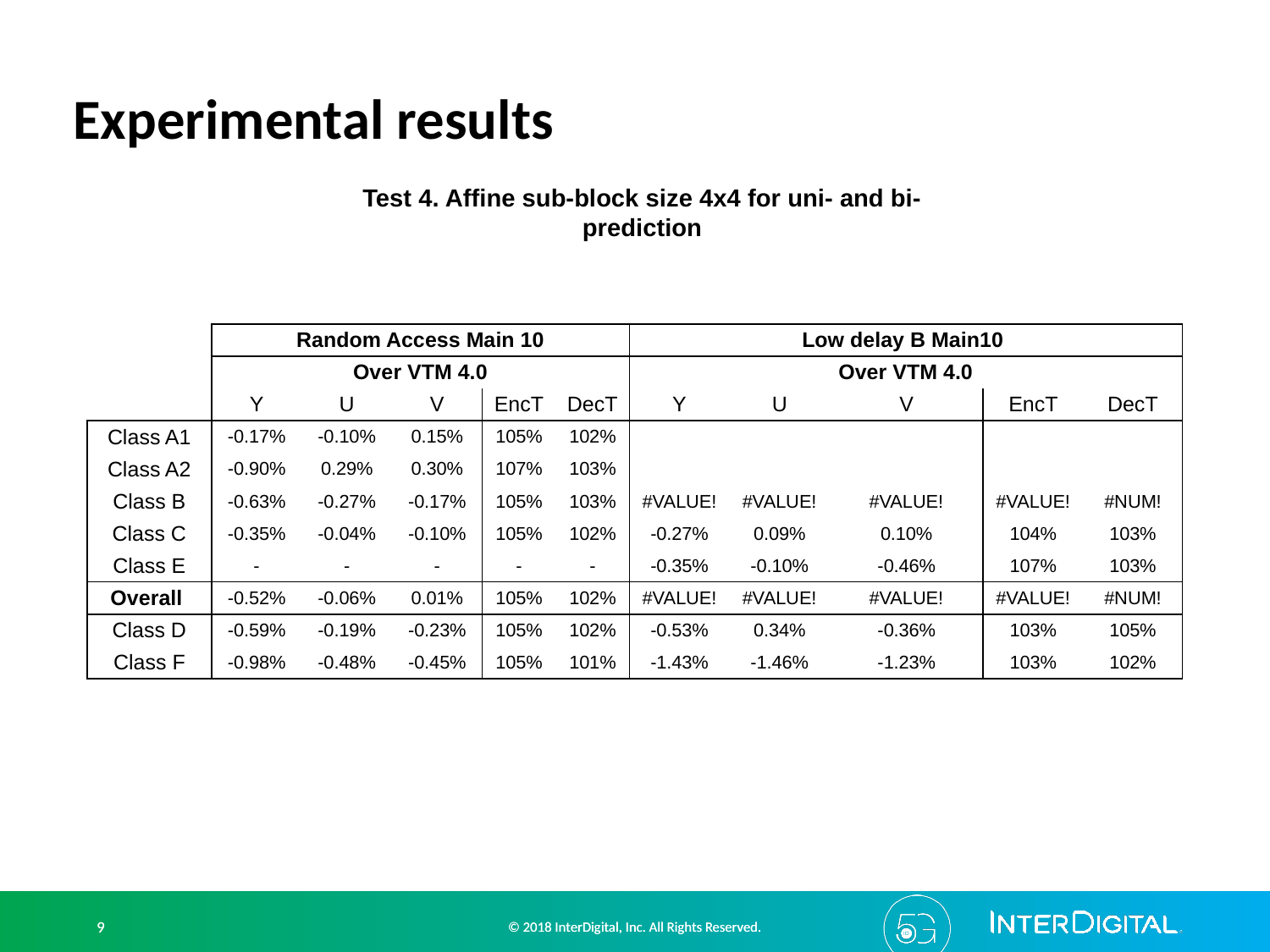

# Experimental results
Test 4. Affine sub-block size 4x4 for uni- and bi-prediction

|  | Random Access Main 10 |  |  |  |  | Low delay B Main10 |  |  |  |  |
| --- | --- | --- | --- | --- | --- | --- | --- | --- | --- | --- |
|  | Over VTM 4.0 |  |  |  |  | Over VTM 4.0 |  |  |  |  |
|  | Y | U | V | EncT | DecT | Y | U | V | EncT | DecT |
| Class A1 | -0.17% | -0.10% | 0.15% | 105% | 102% |  |  |  |  |  |
| Class A2 | -0.90% | 0.29% | 0.30% | 107% | 103% |  |  |  |  |  |
| Class B | -0.63% | -0.27% | -0.17% | 105% | 103% | #VALUE! | #VALUE! | #VALUE! | #VALUE! | #NUM! |
| Class C | -0.35% | -0.04% | -0.10% | 105% | 102% | -0.27% | 0.09% | 0.10% | 104% | 103% |
| Class E | - | - | - | - | - | -0.35% | -0.10% | -0.46% | 107% | 103% |
| Overall | -0.52% | -0.06% | 0.01% | 105% | 102% | #VALUE! | #VALUE! | #VALUE! | #VALUE! | #NUM! |
| Class D | -0.59% | -0.19% | -0.23% | 105% | 102% | -0.53% | 0.34% | -0.36% | 103% | 105% |
| Class F | -0.98% | -0.48% | -0.45% | 105% | 101% | -1.43% | -1.46% | -1.23% | 103% | 102% |
© 2018 InterDigital, Inc. All Rights Reserved.
© 2018 InterDigital, Inc. All Rights Reserved.
9
9